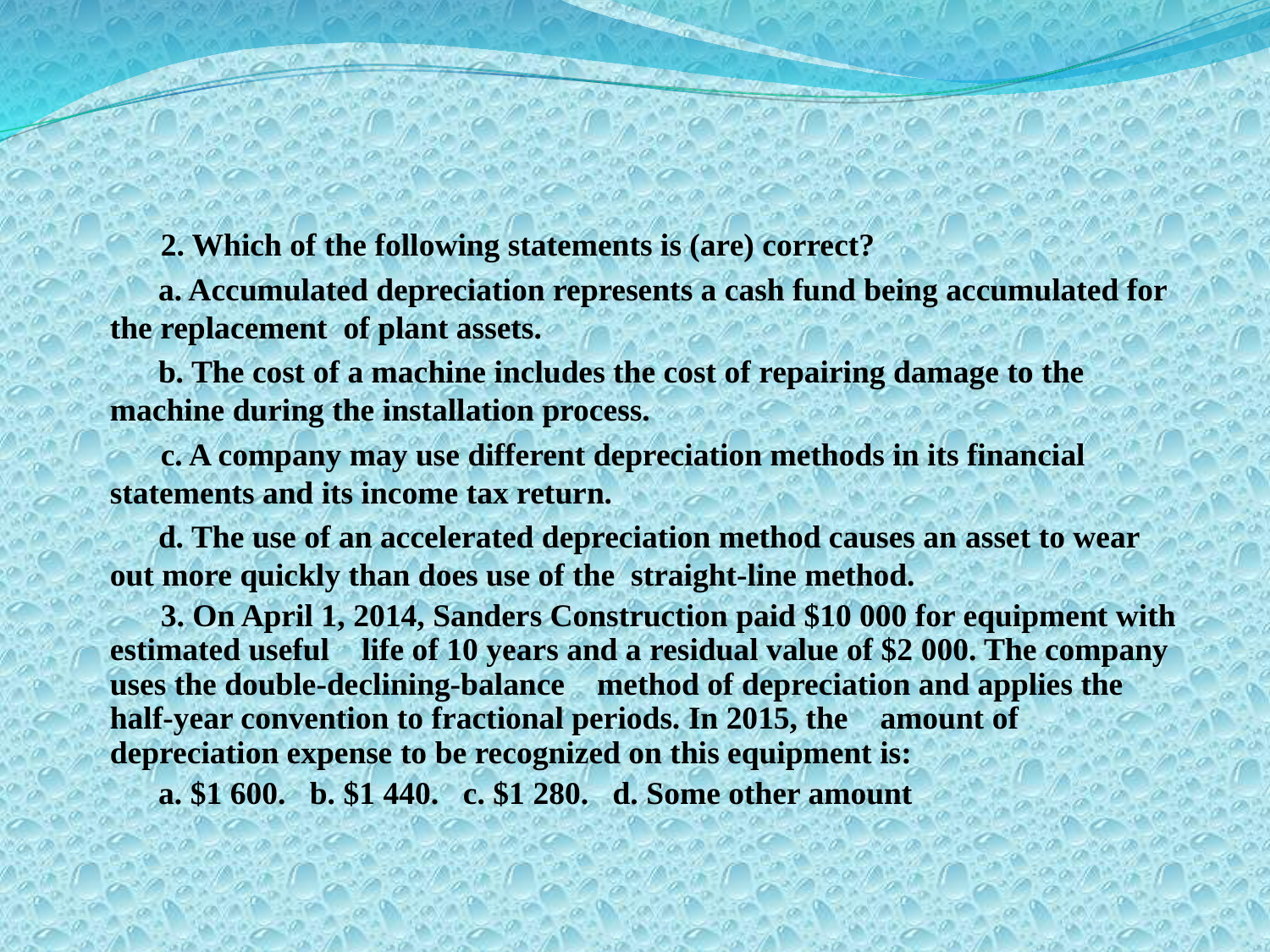

2. Which of the following statements is (are) correct?
	      a. Accumulated depreciation represents a cash fund being accumulated for the replacement  of plant assets.
	      b. The cost of a machine includes the cost of repairing damage to the machine during the installation process.
           c. A company may use different depreciation methods in its financial statements and its income tax return.
	      d. The use of an accelerated depreciation method causes an asset to wear out more quickly than does use of the  straight-line method.
           3. On April 1, 2014, Sanders Construction paid $10 000 for equipment with estimated useful    life of 10 years and a residual value of $2 000. The company uses the double-declining-balance    method of depreciation and applies the half-year convention to fractional periods. In 2015, the    amount of depreciation expense to be recognized on this equipment is:
	      a. $1 600.   b. $1 440.   c. $1 280.   d. Some other amount